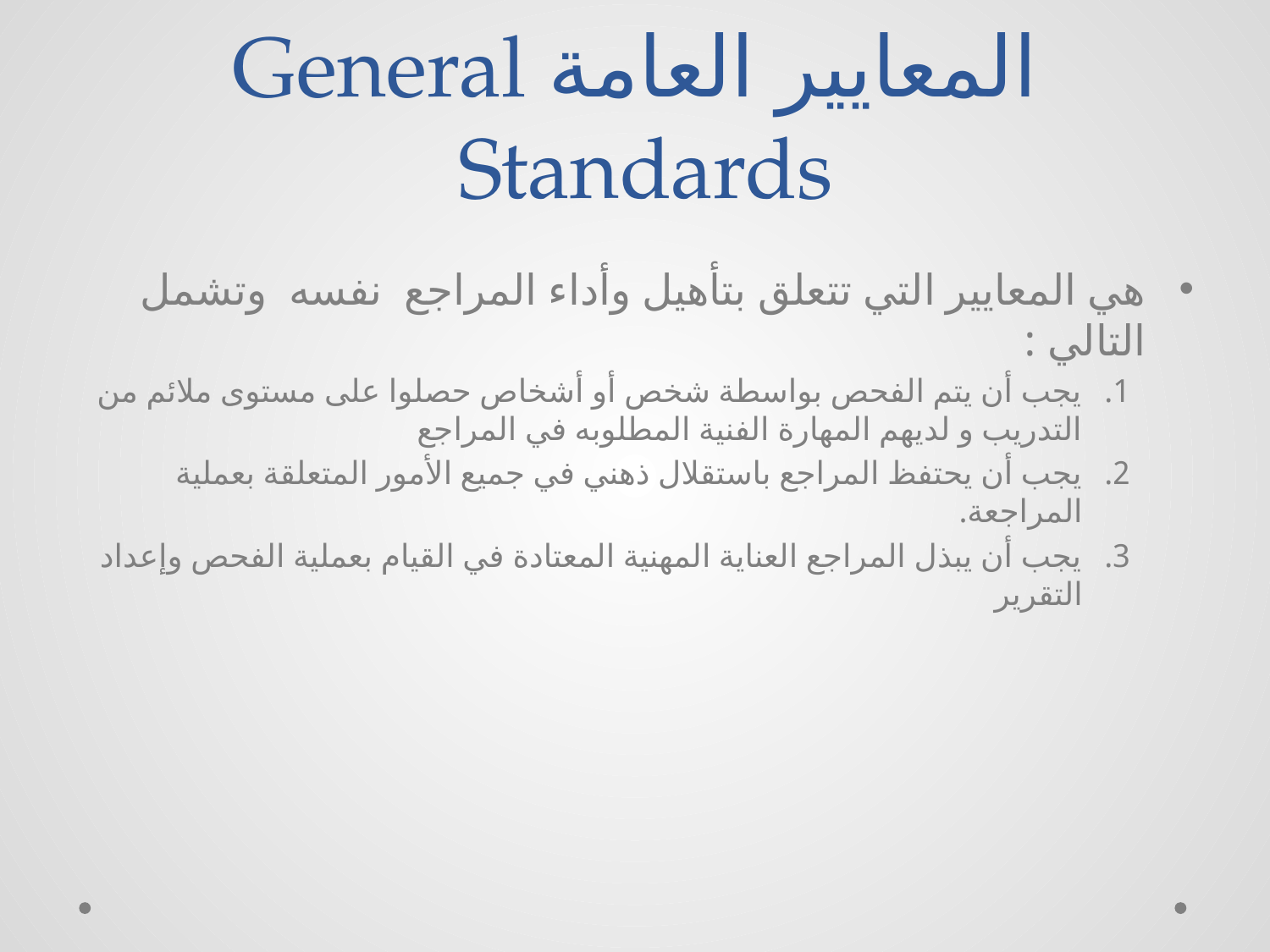

# المعايير العامة General Standards
هي المعايير التي تتعلق بتأهيل وأداء المراجع  نفسه  وتشمل التالي :
يجب أن يتم الفحص بواسطة شخص أو أشخاص حصلوا على مستوى ملائم من التدريب و لديهم المهارة الفنية المطلوبه في المراجع
يجب أن يحتفظ المراجع باستقلال ذهني في جميع الأمور المتعلقة بعملية المراجعة.
يجب أن يبذل المراجع العناية المهنية المعتادة في القيام بعملية الفحص وإعداد التقرير